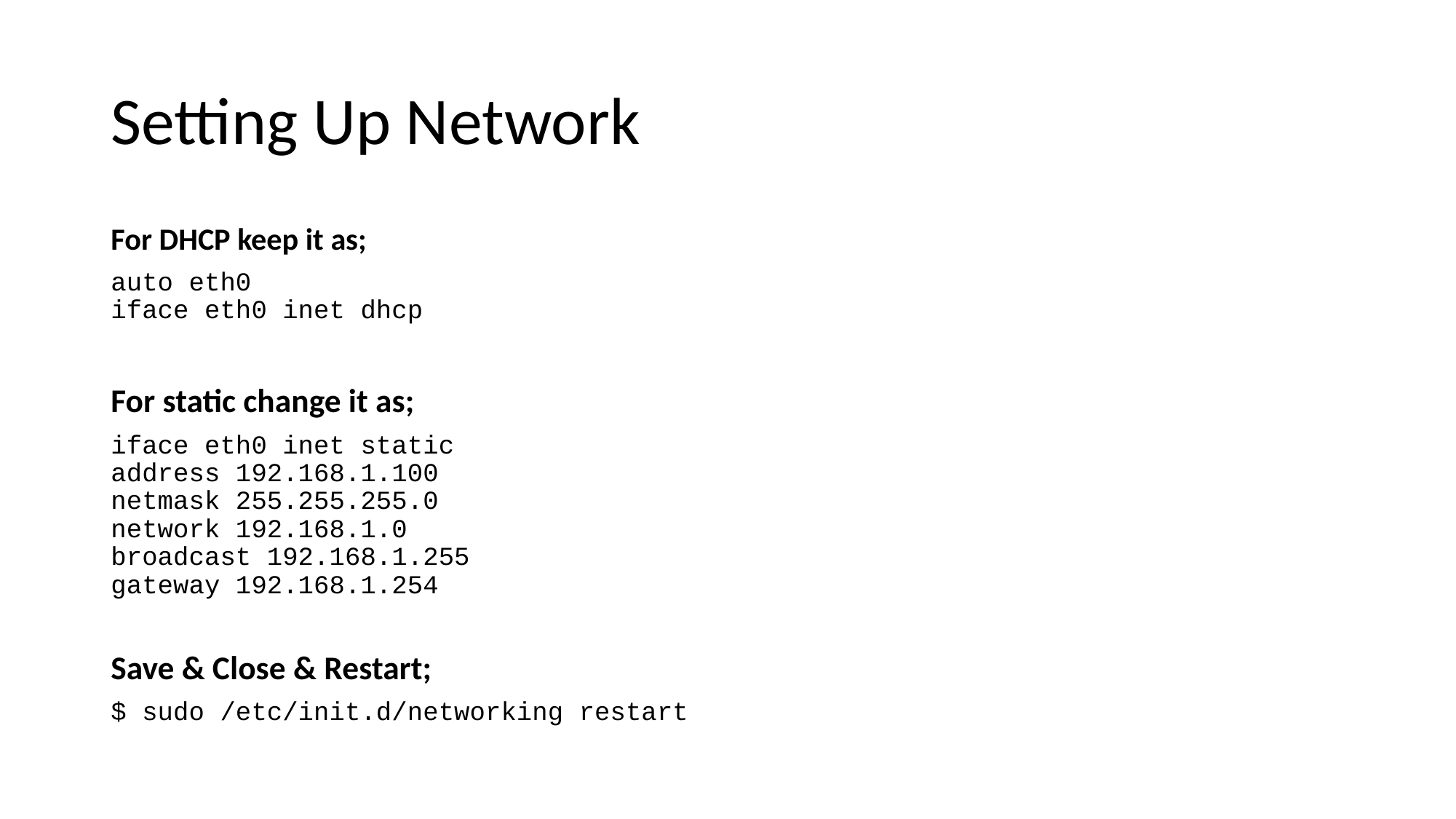

# Setting Up Network
For DHCP keep it as;
auto eth0
iface eth0 inet dhcp

For static change it as;
iface eth0 inet static
address 192.168.1.100
netmask 255.255.255.0
network 192.168.1.0
broadcast 192.168.1.255
gateway 192.168.1.254

Save & Close & Restart;
$ sudo /etc/init.d/networking restart